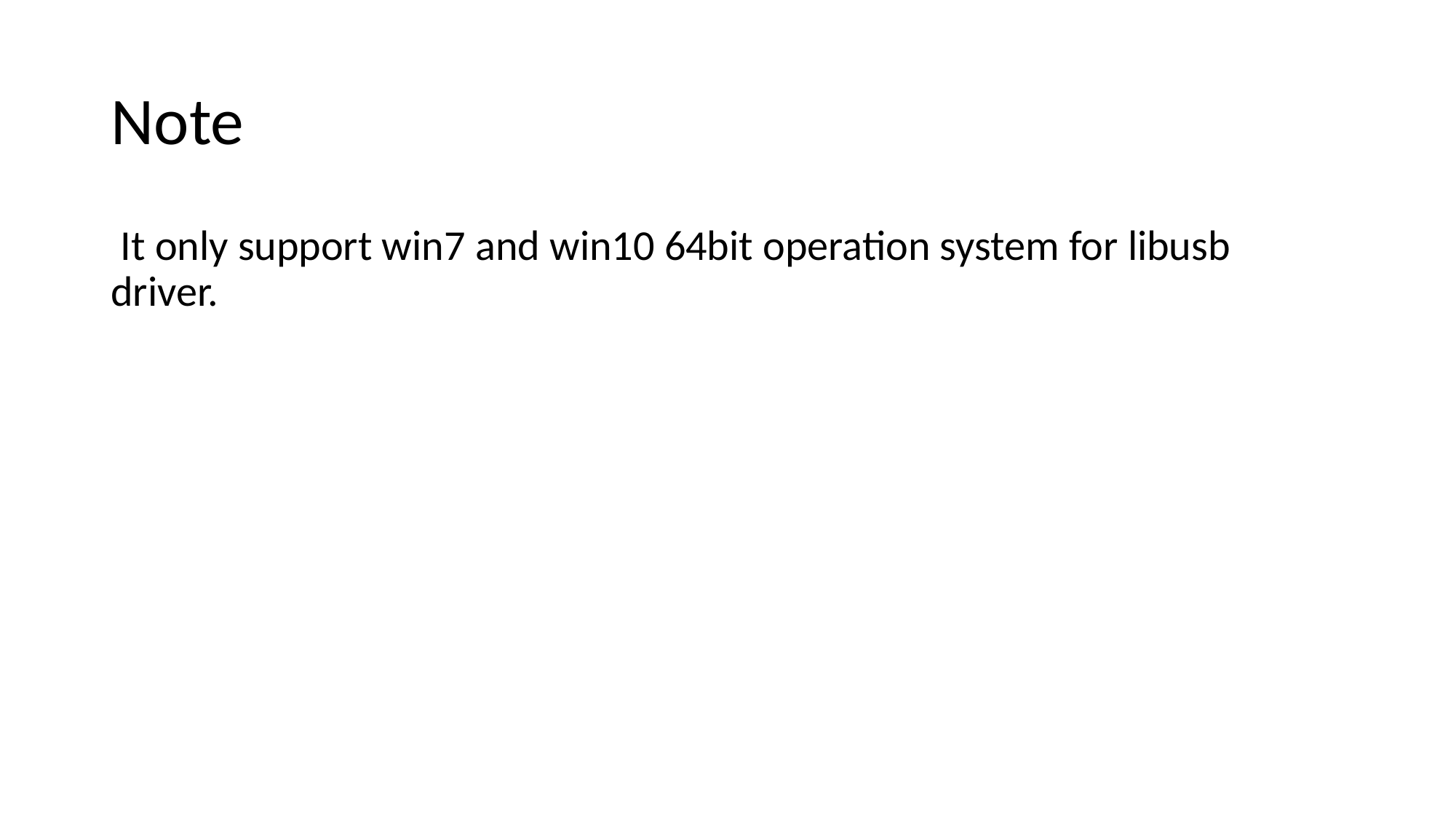

# Note
 It only support win7 and win10 64bit operation system for libusb driver.